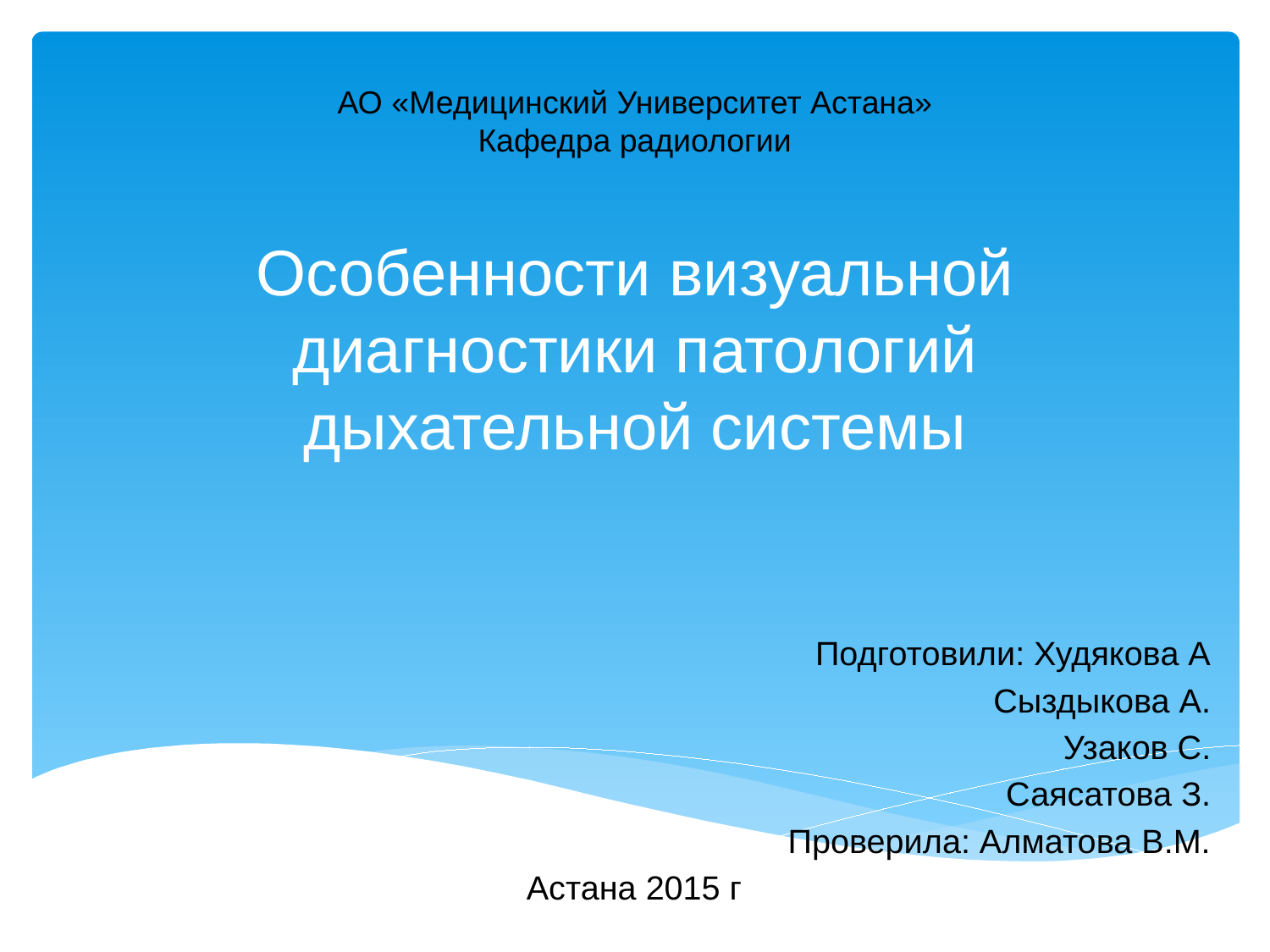

АО «Медицинский Университет Астана»
Кафедра радиологии
# Особенности визуальной диагностики патологий дыхательной системы
Подготовили: Худякова А
Сыздыкова А.
Узаков С.
Саясатова З.
Проверила: Алматова В.М.
Астана 2015 г